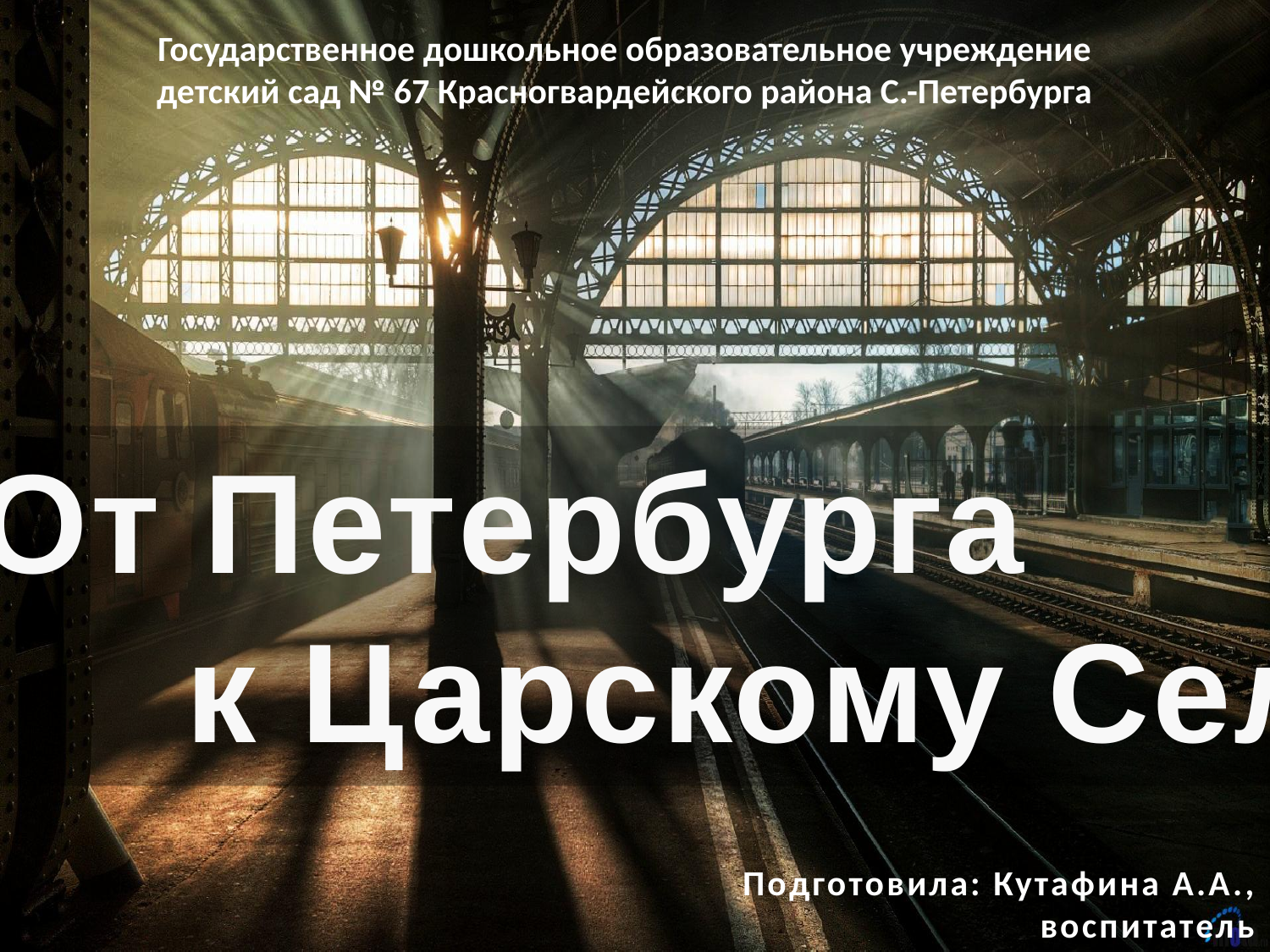

# Государственное дошкольное образовательное учреждение детский сад № 67 Красногвардейского района С.-Петербурга

«От Петербурга
                 к Царскому Селу»
Подготовила: Кутафина А.А.,
воспитатель